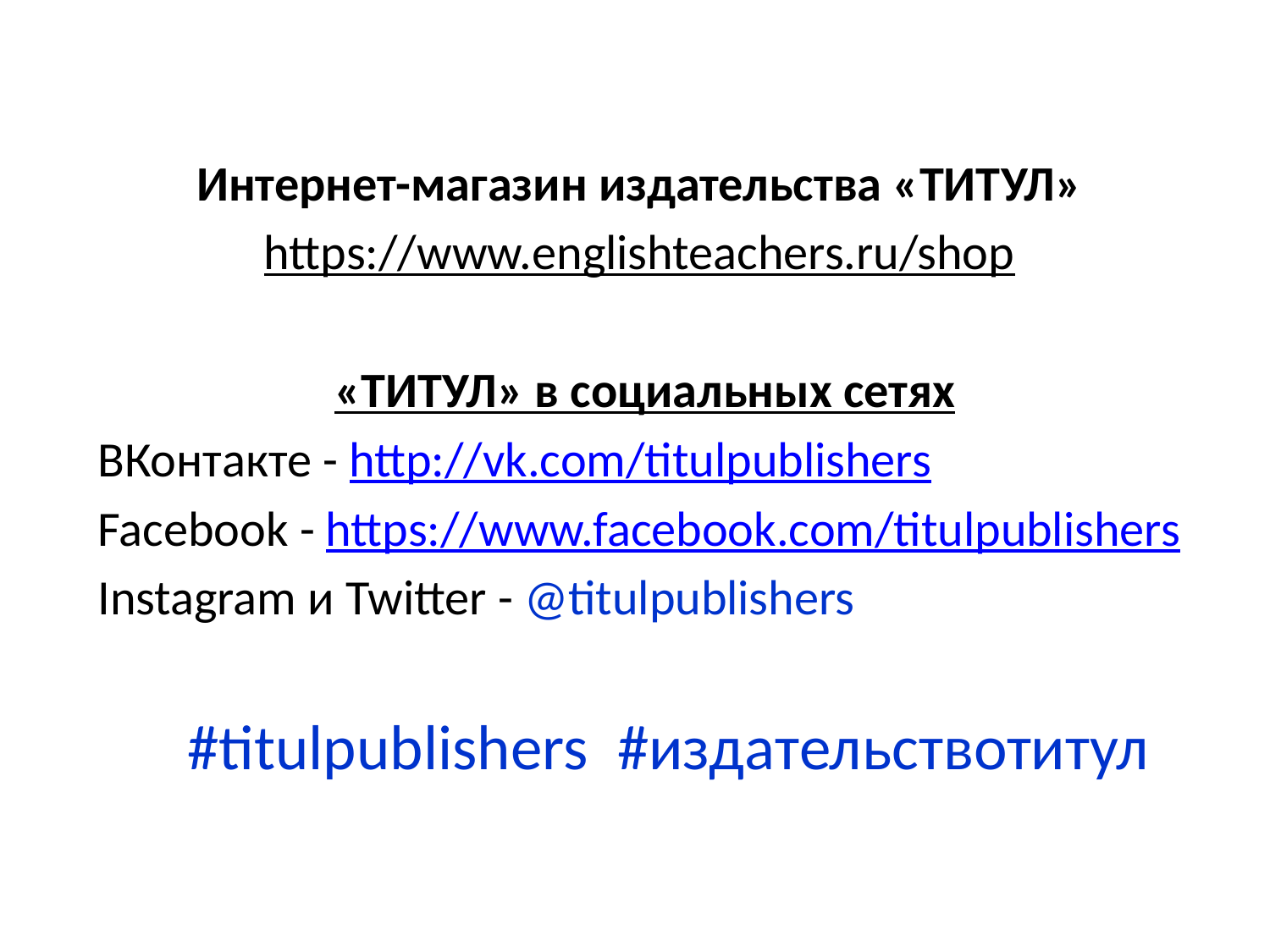

Интернет-магазин издательства «ТИТУЛ»
https://www.englishteachers.ru/shop

«ТИТУЛ» в социальных сетях
ВКонтакте - http://vk.com/titulpublishers
Facebook - https://www.facebook.com/titulpublishers
Instagram и Twitter - @titulpublishers

        #titulpublishers  #издательствотитул